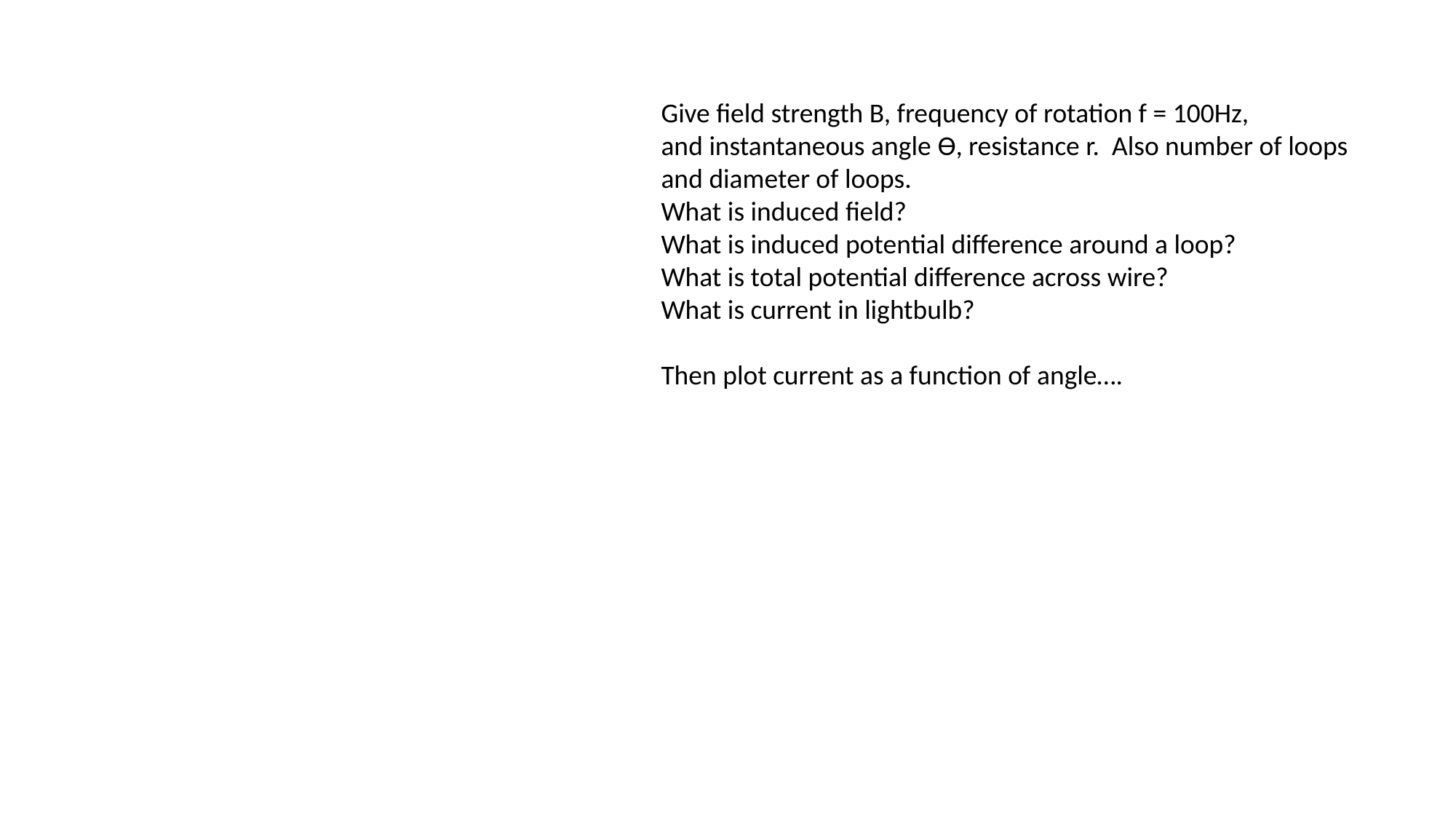

Give field strength B, frequency of rotation f = 100Hz,
and instantaneous angle ϴ, resistance r.  Also number of loops
and diameter of loops.
What is induced field?
What is induced potential difference around a loop?
What is total potential difference across wire?
What is current in lightbulb?

Then plot current as a function of angle….